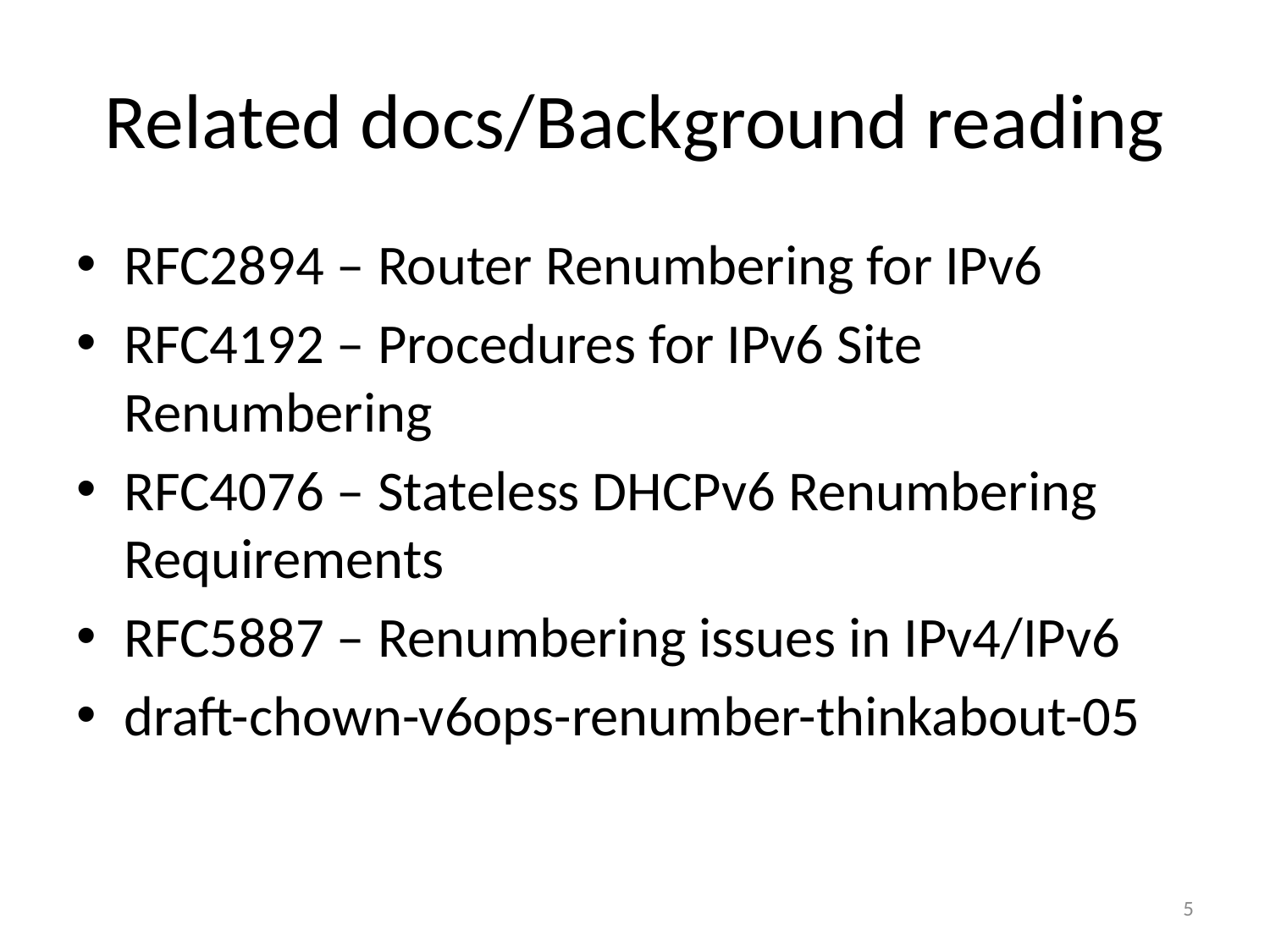

# Related docs/Background reading
RFC2894 – Router Renumbering for IPv6
RFC4192 – Procedures for IPv6 Site Renumbering
RFC4076 – Stateless DHCPv6 Renumbering Requirements
RFC5887 – Renumbering issues in IPv4/IPv6
draft-chown-v6ops-renumber-thinkabout-05
5